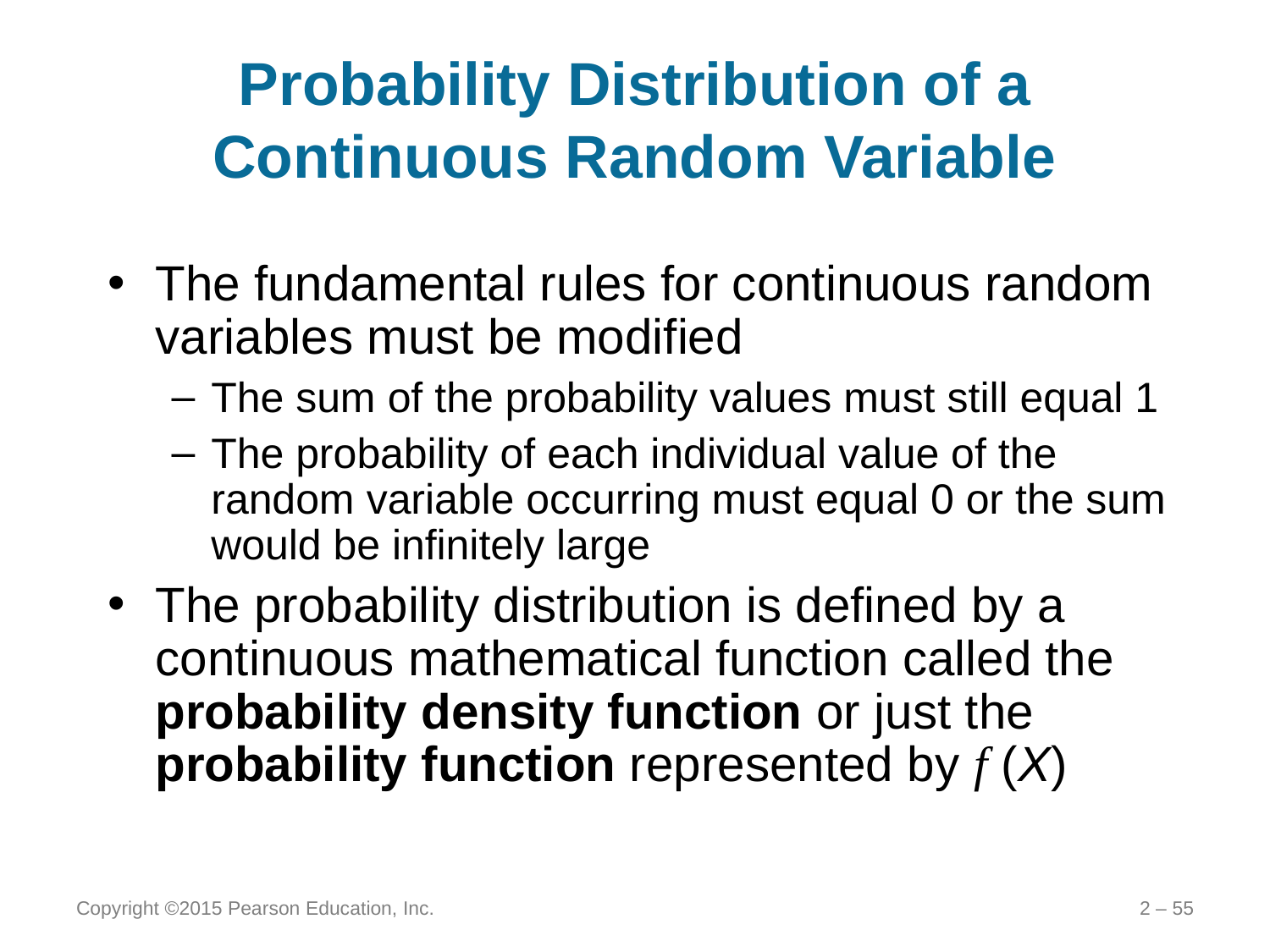

# Probability Distribution of a Continuous Random Variable
The fundamental rules for continuous random variables must be modified
The sum of the probability values must still equal 1
The probability of each individual value of the random variable occurring must equal 0 or the sum would be infinitely large
The probability distribution is defined by a continuous mathematical function called the probability density function or just the probability function represented by f (X)

Copyright ©2015 Pearson Education, Inc.
2 – 55